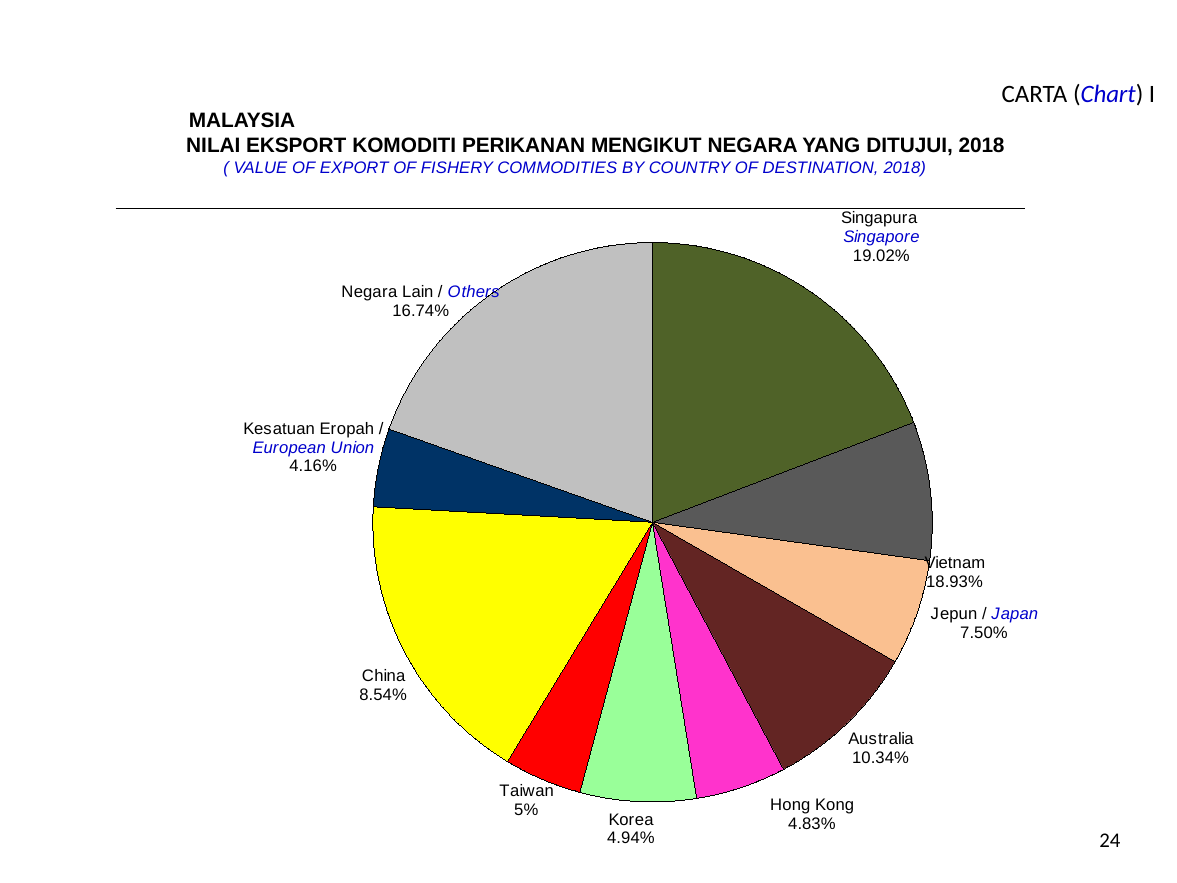

CARTA (Chart) I
                 MALAYSIA                                                                                                                                             NILAI EKSPORT KOMODITI PERIKANAN MENGIKUT NEGARA YANG DITUJUI, 2018
( VALUE OF EXPORT OF FISHERY COMMODITIES BY COUNTRY OF DESTINATION, 2018)

### Chart

| Category |  |
|---|---|
| Singapura / Singapore | 604811988.0 |
| Vietnam | 252677532.0 |
| Jepun / Japan | 192350342.0 |
| Australia | 281646236.0 |
| Hong Kong | 165208713.0 |
| Korea | 211581258.0 |
| Taiwan | 141856675.0 |
| China | 542229319.0 |
| Kesatuan Eropah / European Union | 142842493.0 |
| Negara Lain / Others | 617591004.0 |
24